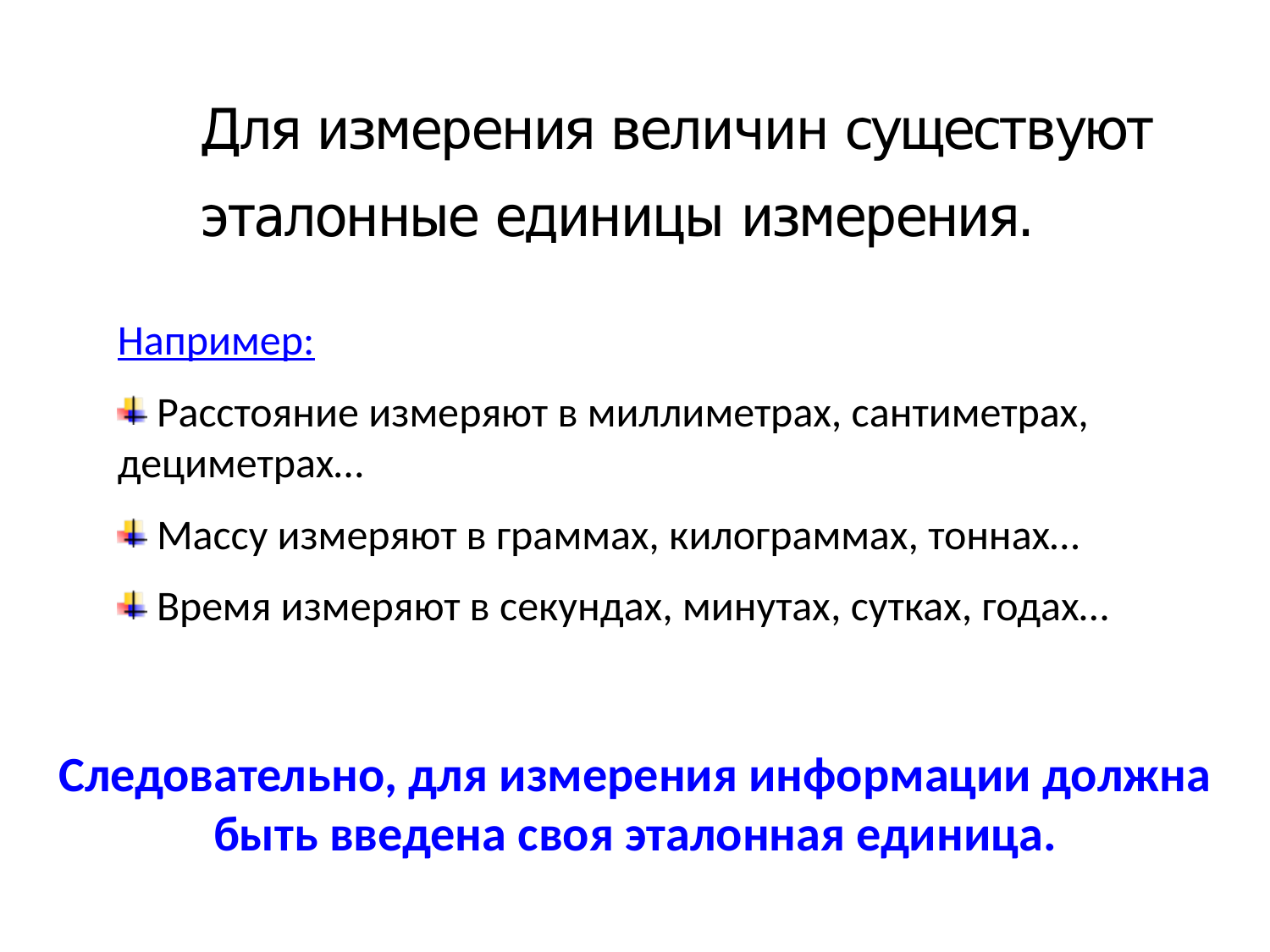

Для измерения величин существуют эталонные единицы измерения.

Например:
 Расстояние измеряют в миллиметрах, сантиметрах, дециметрах…
 Массу измеряют в граммах, килограммах, тоннах…
 Время измеряют в секундах, минутах, сутках, годах…
Следовательно, для измерения информации должна быть введена своя эталонная единица.